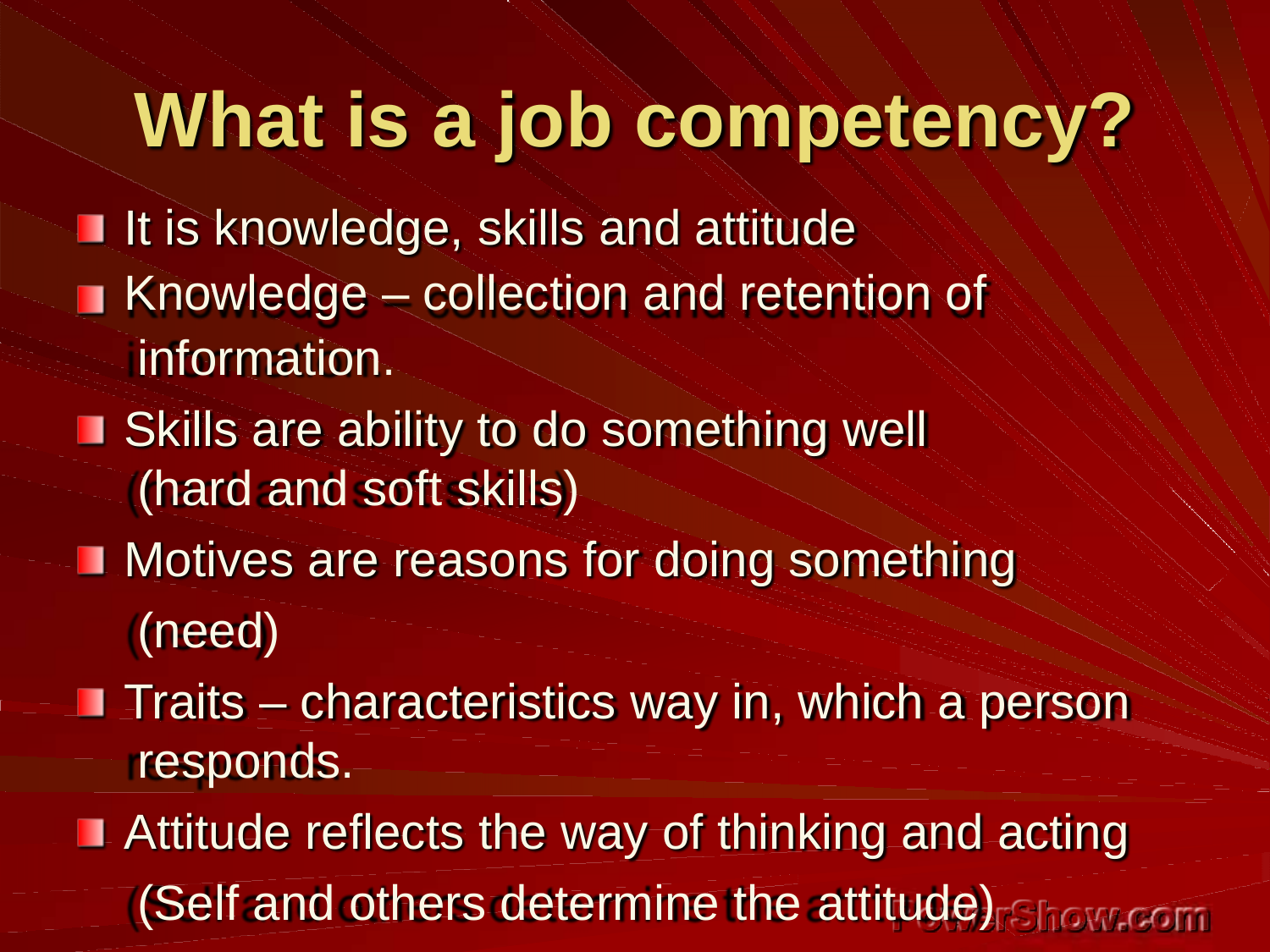

# What is a job competency?

It is knowledge, skills and attitude  Knowledge – collection and retention of  information.
Skills are ability to do something well  (hard and soft skills)
Motives are reasons for doing something  (need)
Traits – characteristics way in, which a person  responds.
Attitude reflects the way of thinking and acting  (Self and others determine the attitude)